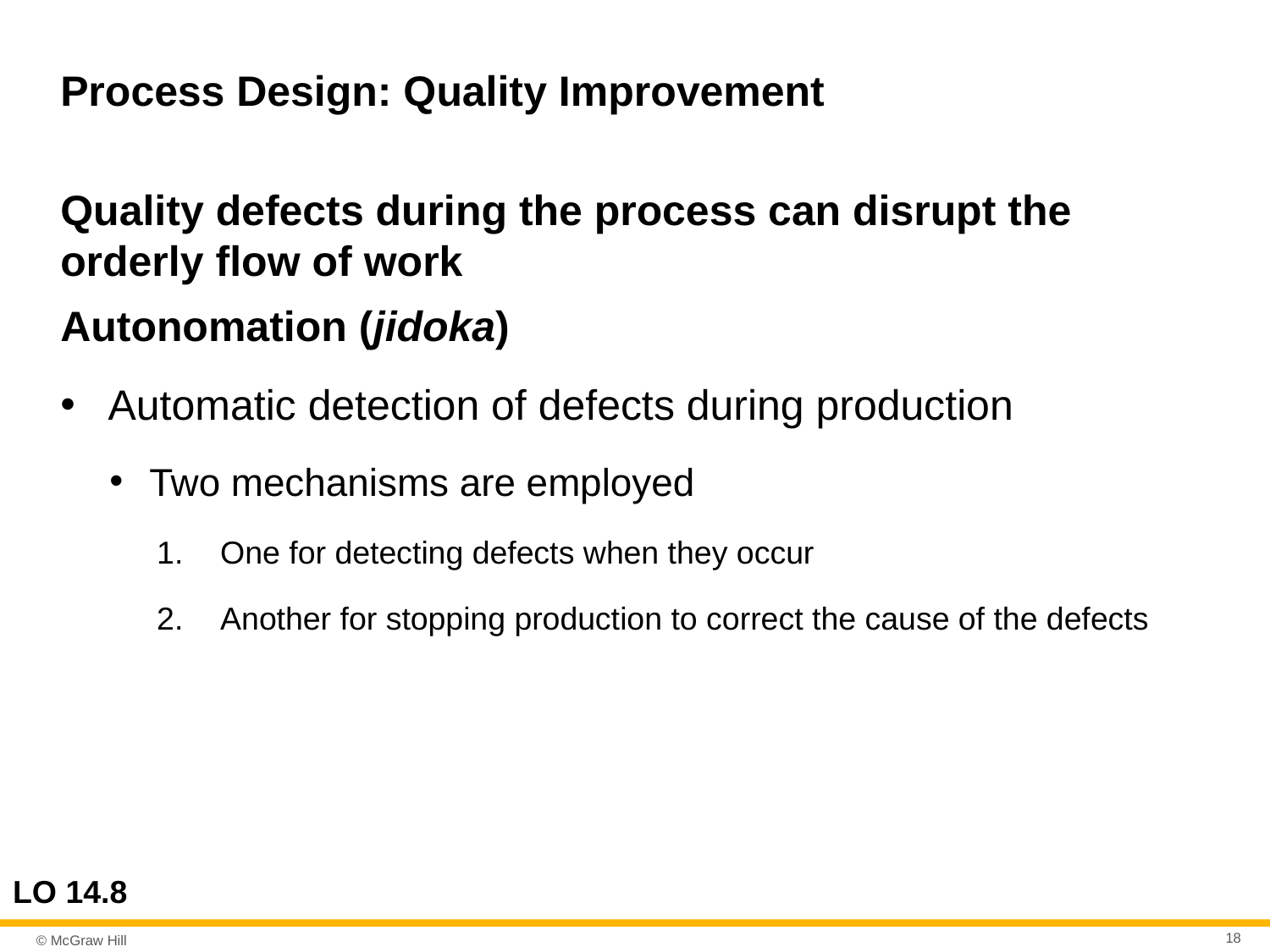

# Process Design: Quality Improvement
Quality defects during the process can disrupt the orderly flow of work
Autonomation (jidoka)
Automatic detection of defects during production
Two mechanisms are employed
One for detecting defects when they occur
Another for stopping production to correct the cause of the defects
LO 14.8